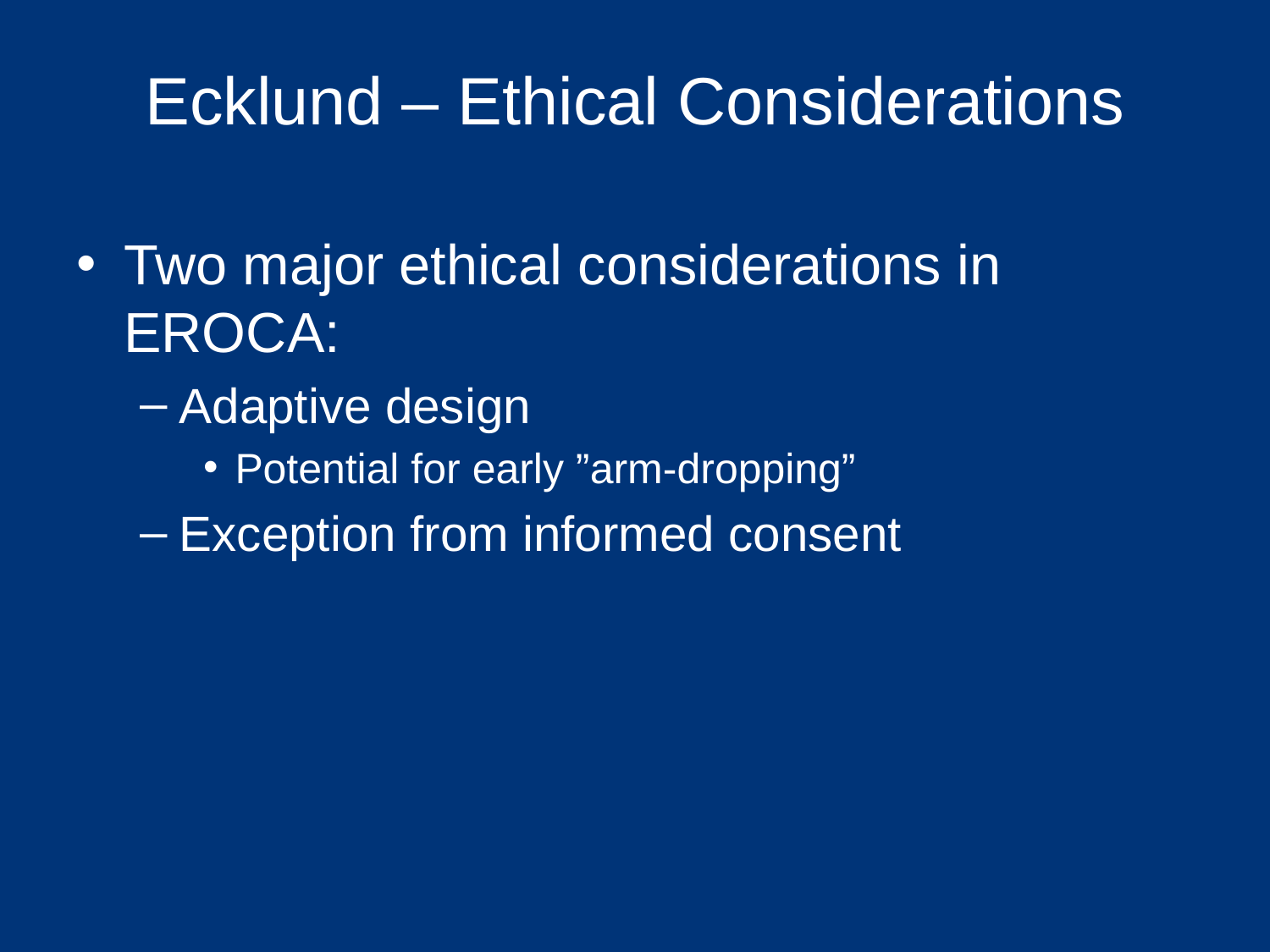

# Ecklund – Ethical Considerations
Two major ethical considerations in EROCA:
Adaptive design
Potential for early ”arm-dropping”
Exception from informed consent